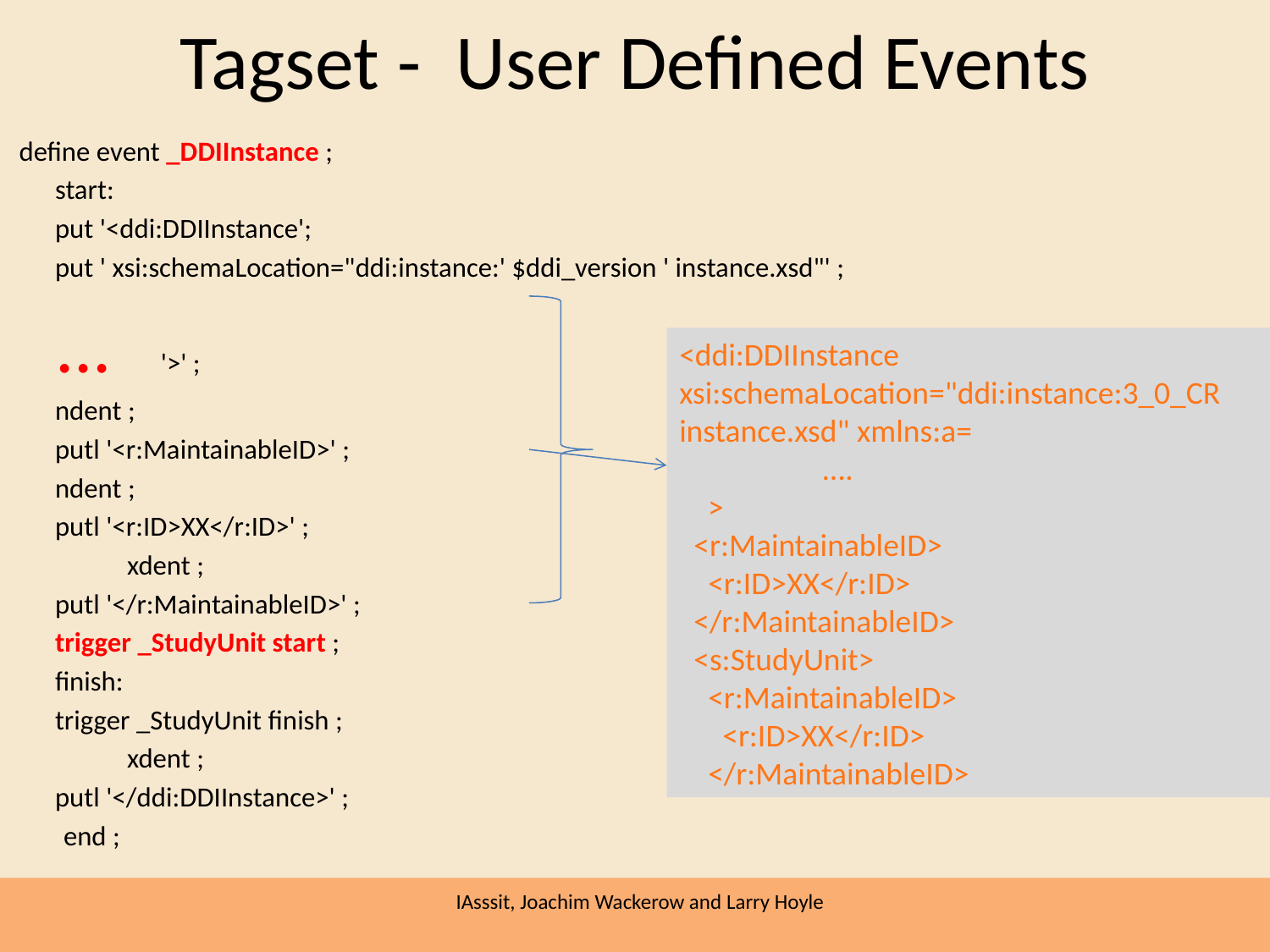

# Tagset -  User Defined Events
 define event _DDIInstance ;
	start:
		put '<ddi:DDIInstance';
		put ' xsi:schemaLocation="ddi:instance:' $ddi_version ' instance.xsd"' ;
		...      '>' ;
		ndent ;
		putl '<r:MaintainableID>' ;
		ndent ;
		putl '<r:ID>XX</r:ID>' ;
                  xdent ;
		putl '</r:MaintainableID>' ;
		trigger _StudyUnit start ;
	finish:
		trigger _StudyUnit finish ;
                  xdent ;
		putl '</ddi:DDIInstance>' ;
        end ;

<ddi:DDIInstance xsi:schemaLocation="ddi:instance:3_0_CR instance.xsd" xmlns:a=
                    ….                                                             >
  <r:MaintainableID>
    <r:ID>XX</r:ID>
  </r:MaintainableID>
  <s:StudyUnit>
    <r:MaintainableID>
      <r:ID>XX</r:ID>
    </r:MaintainableID>
IAsssit, Joachim Wackerow and Larry Hoyle